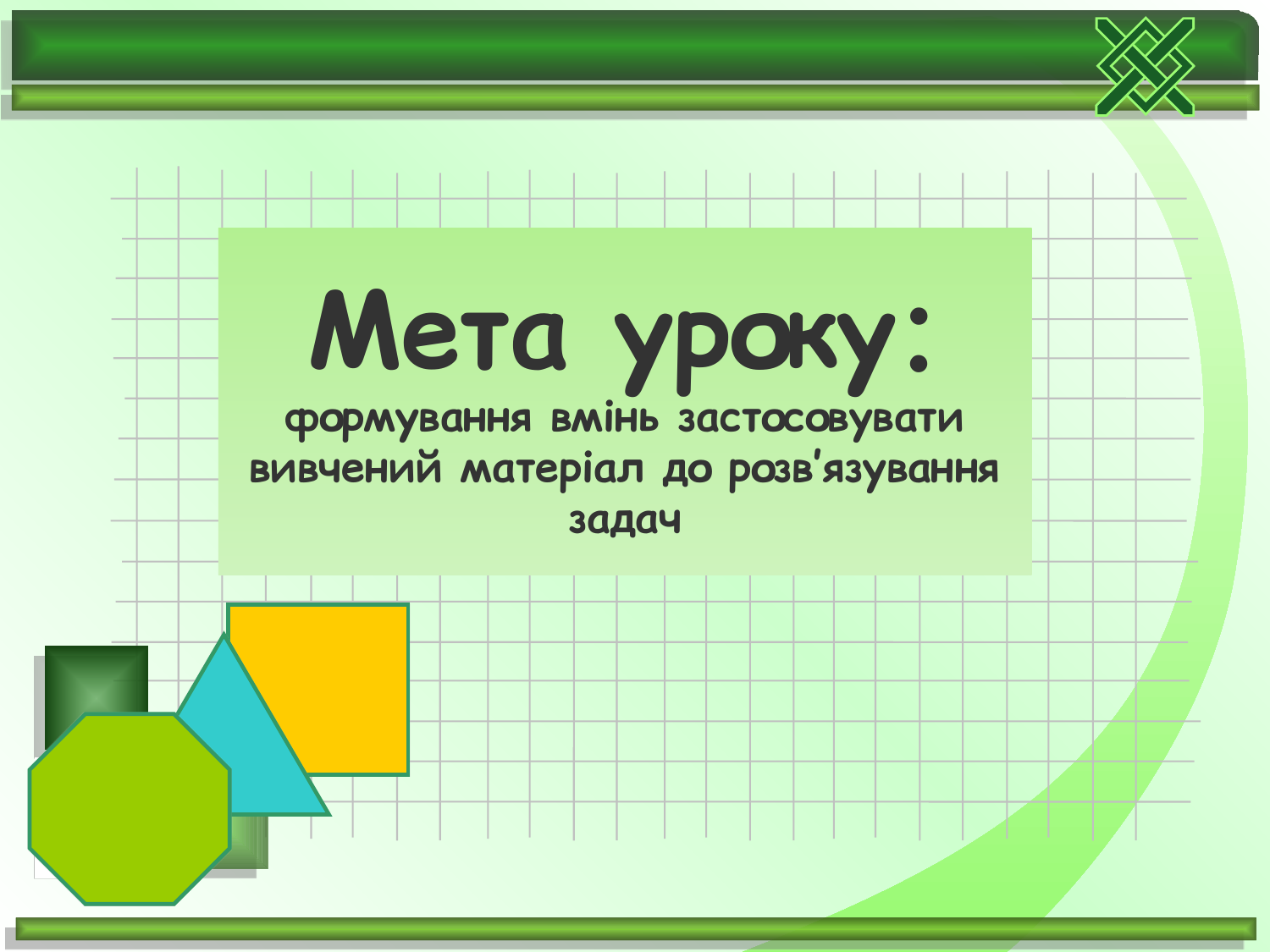

# Мета уроку: формування вмінь застосовувати вивчений матеріал до розв’язування задач